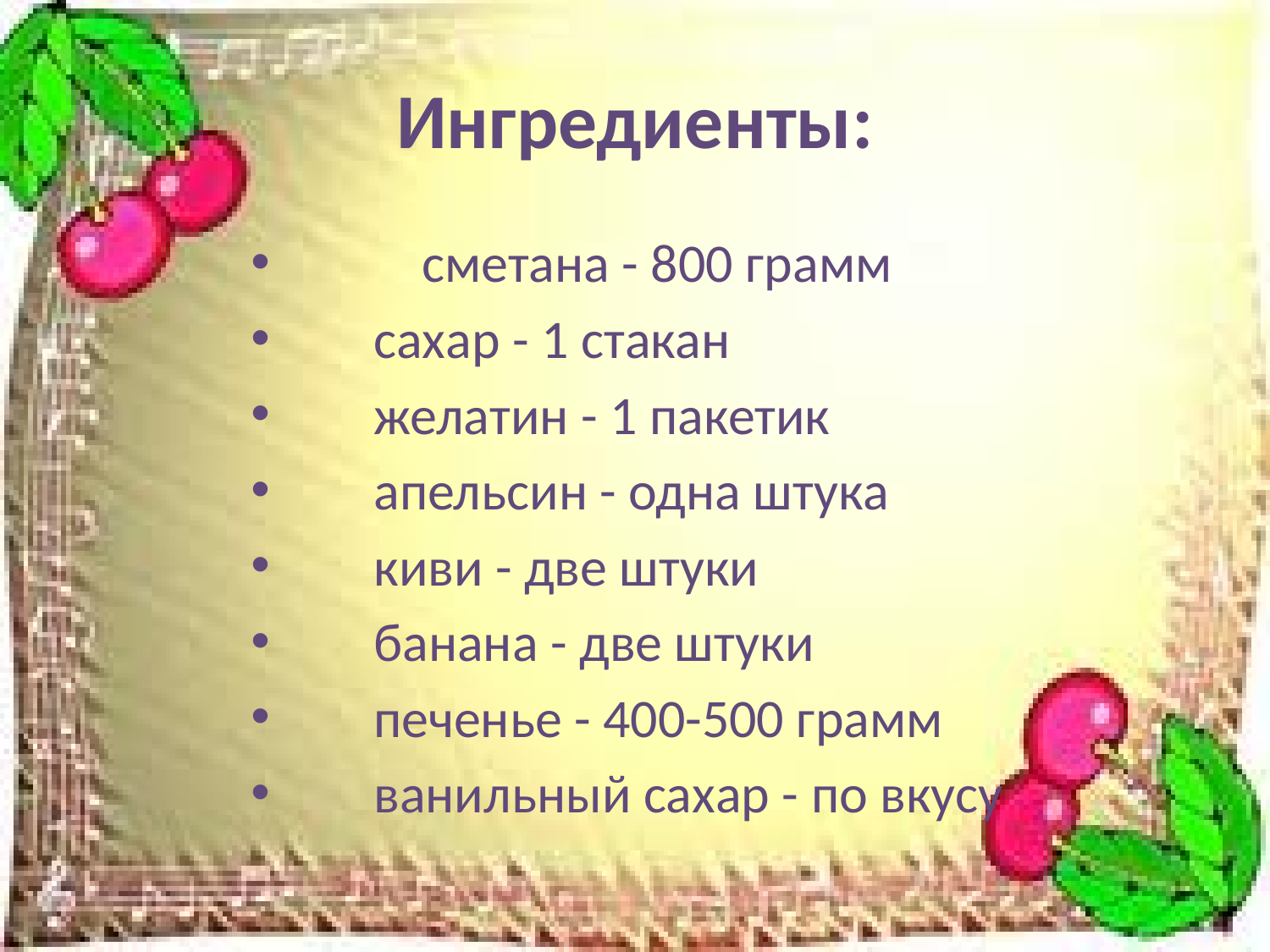

# Ингредиенты:
	сметана - 800 грамм
      сахар - 1 стакан
      желатин - 1 пакетик
      апельсин - одна штука
      киви - две штуки
      банана - две штуки
      печенье - 400-500 грамм
      ванильный сахар - по вкусу